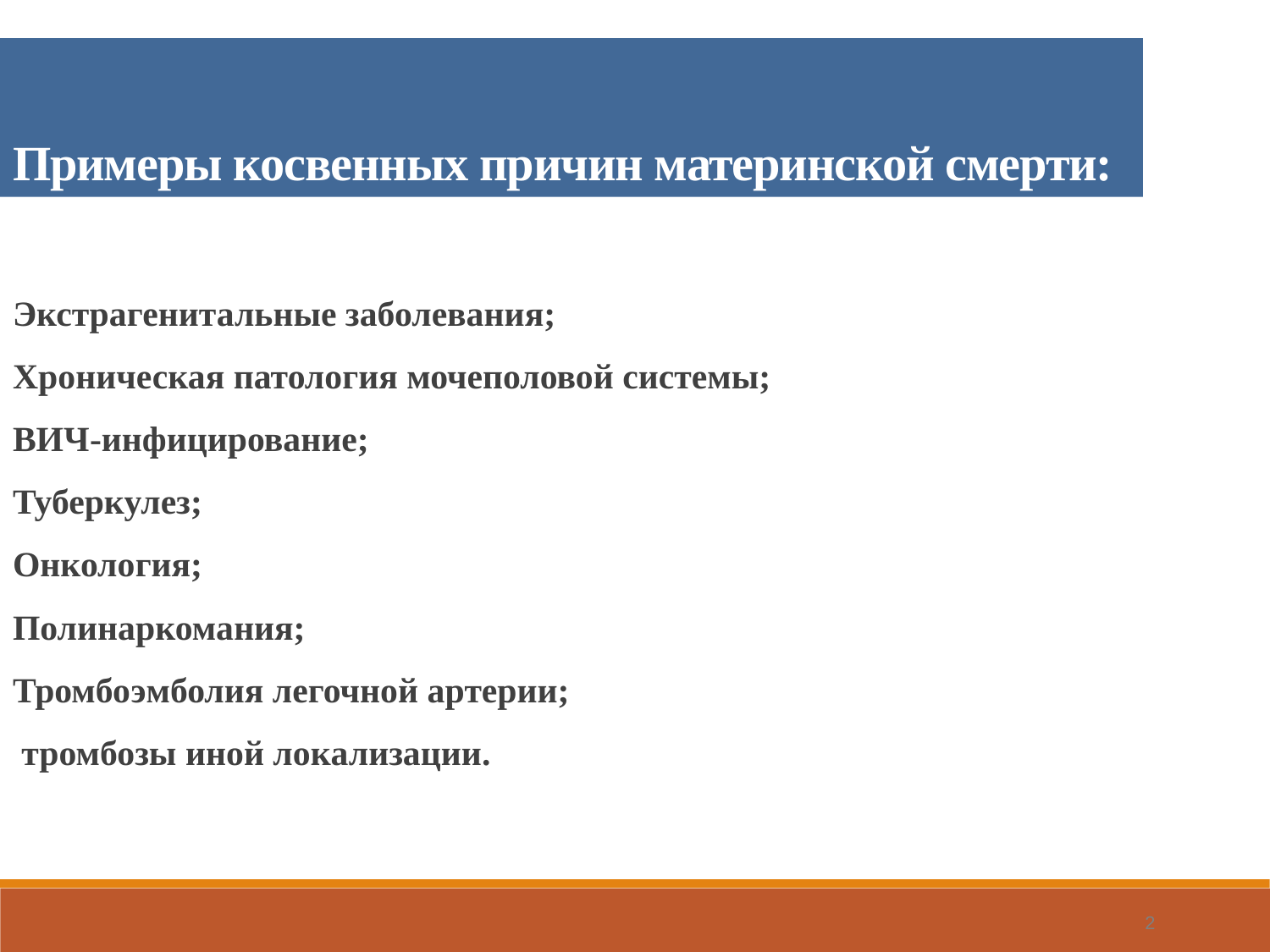

Примеры косвенных причин материнской смерти:

Экстрагенитальные заболевания;
Хроническая патология мочеполовой системы;
ВИЧ-инфицирование;
Туберкулез;
Онкология;
Полинаркомания;
Тромбоэмболия легочной артерии;
 тромбозы иной локализации.

2